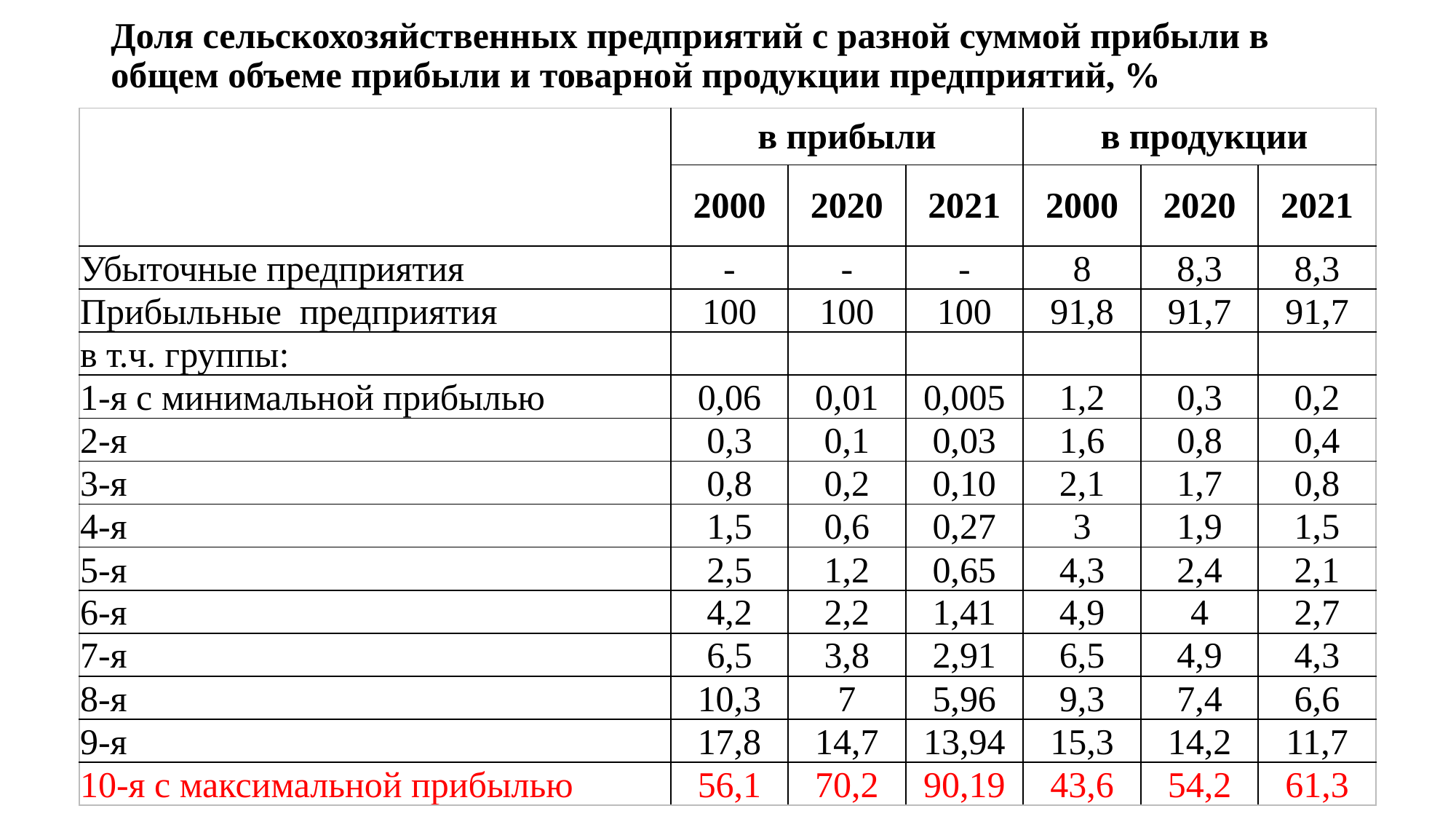

# Доля сельскохозяйственных предприятий с разной суммой прибыли в общем объеме прибыли и товарной продукции предприятий, %
|  | в прибыли |  |  | в продукции |  |  |
| --- | --- | --- | --- | --- | --- | --- |
|  | 2000 | 2020 | 2021 | 2000 | 2020 | 2021 |
| Убыточные предприятия | - | - | - | 8 | 8,3 | 8,3 |
| Прибыльные предприятия | 100 | 100 | 100 | 91,8 | 91,7 | 91,7 |
| в т.ч. группы: |  |  |  |  |  |  |
| 1-я с минимальной прибылью | 0,06 | 0,01 | 0,005 | 1,2 | 0,3 | 0,2 |
| 2-я | 0,3 | 0,1 | 0,03 | 1,6 | 0,8 | 0,4 |
| 3-я | 0,8 | 0,2 | 0,10 | 2,1 | 1,7 | 0,8 |
| 4-я | 1,5 | 0,6 | 0,27 | 3 | 1,9 | 1,5 |
| 5-я | 2,5 | 1,2 | 0,65 | 4,3 | 2,4 | 2,1 |
| 6-я | 4,2 | 2,2 | 1,41 | 4,9 | 4 | 2,7 |
| 7-я | 6,5 | 3,8 | 2,91 | 6,5 | 4,9 | 4,3 |
| 8-я | 10,3 | 7 | 5,96 | 9,3 | 7,4 | 6,6 |
| 9-я | 17,8 | 14,7 | 13,94 | 15,3 | 14,2 | 11,7 |
| 10-я с максимальной прибылью | 56,1 | 70,2 | 90,19 | 43,6 | 54,2 | 61,3 |